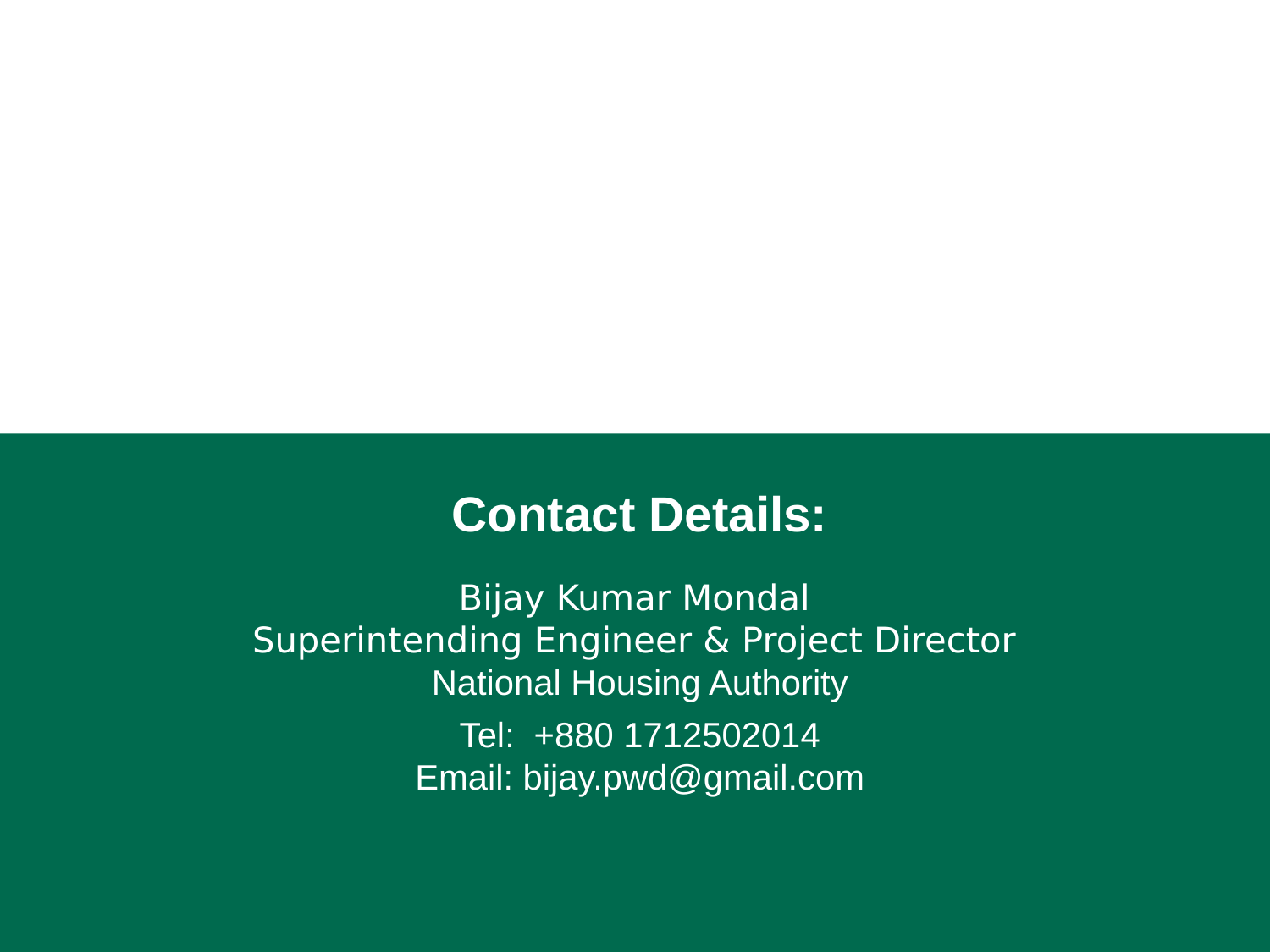

Contact Details:

Bijay Kumar Mondal
Superintending Engineer & Project Director
National Housing Authority
Tel:  +880 1712502014
Email: bijay.pwd@gmail.com